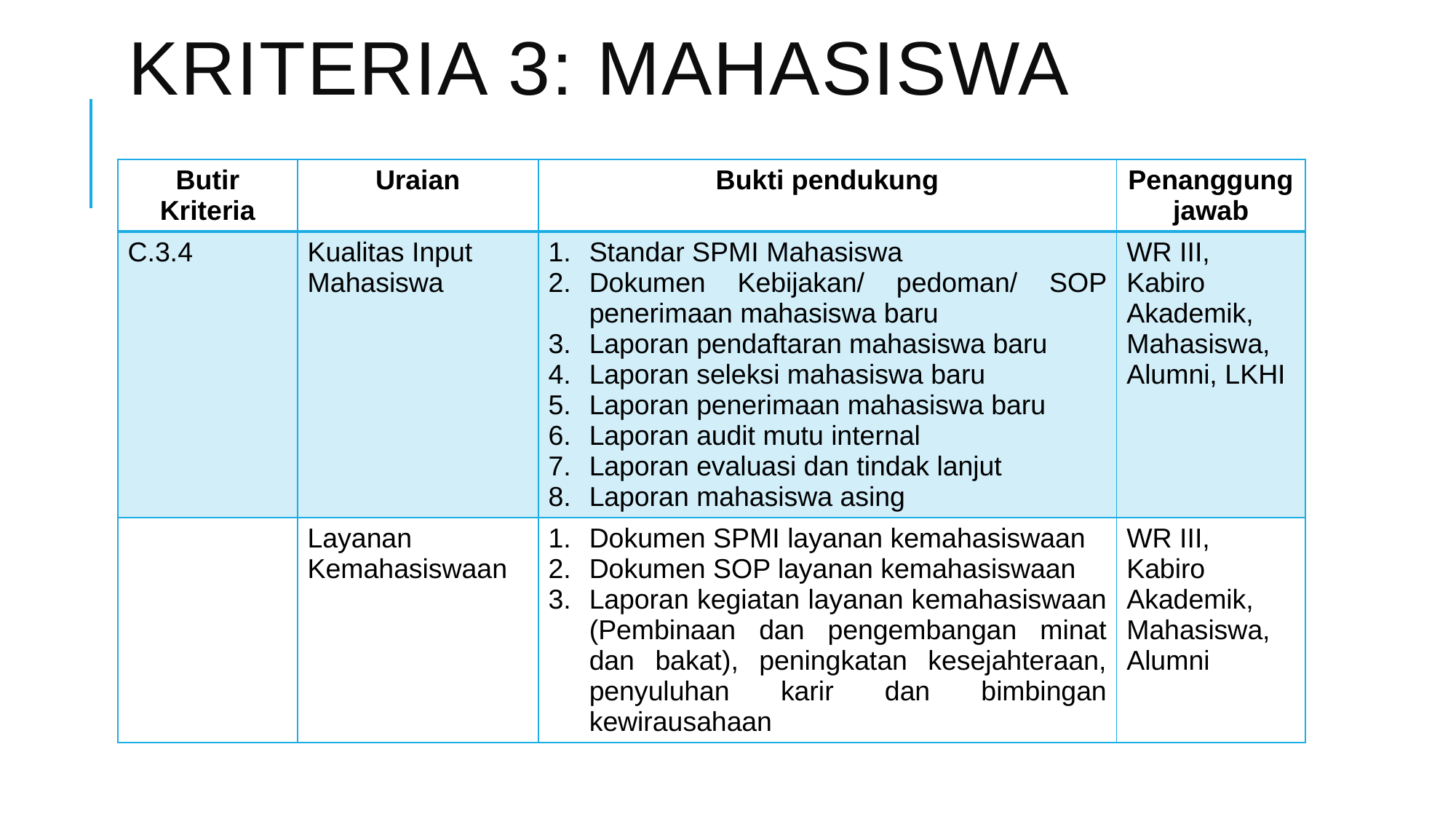

# Kriteria 3: mahasiswa
| Butir Kriteria | Uraian | Bukti pendukung | Penanggung jawab |
| --- | --- | --- | --- |
| C.3.4 | Kualitas Input Mahasiswa | Standar SPMI Mahasiswa Dokumen Kebijakan/ pedoman/ SOP penerimaan mahasiswa baru Laporan pendaftaran mahasiswa baru Laporan seleksi mahasiswa baru Laporan penerimaan mahasiswa baru Laporan audit mutu internal Laporan evaluasi dan tindak lanjut Laporan mahasiswa asing | WR III, Kabiro Akademik, Mahasiswa, Alumni, LKHI |
|  | Layanan Kemahasiswaan | Dokumen SPMI layanan kemahasiswaan Dokumen SOP layanan kemahasiswaan Laporan kegiatan layanan kemahasiswaan (Pembinaan dan pengembangan minat dan bakat), peningkatan kesejahteraan, penyuluhan karir dan bimbingan kewirausahaan | WR III, Kabiro Akademik, Mahasiswa, Alumni |